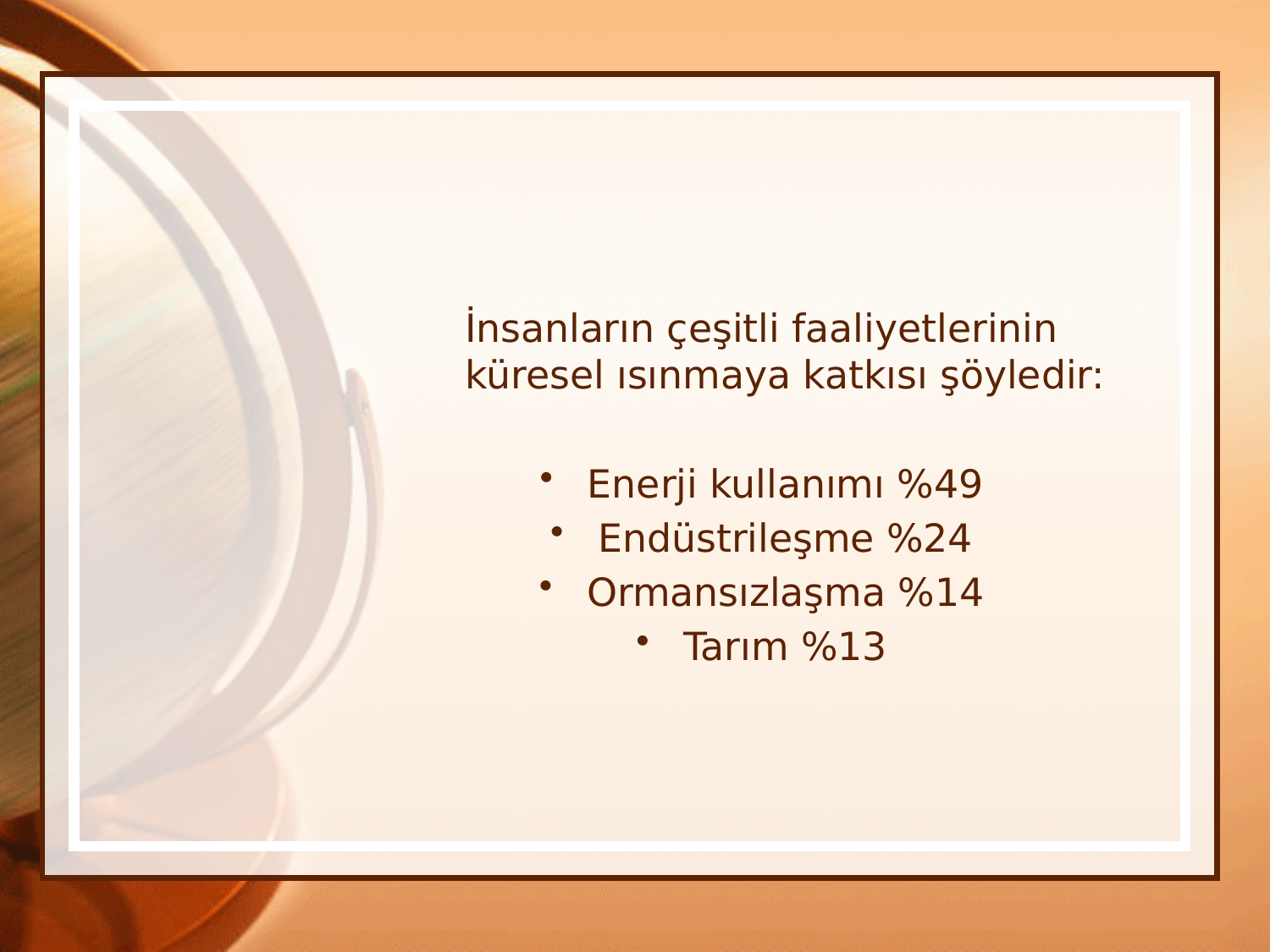

#

İnsanların çeşitli faaliyetlerinin küresel ısınmaya katkısı şöyledir:

Enerji kullanımı %49
Endüstrileşme %24
Ormansızlaşma %14
Tarım %13